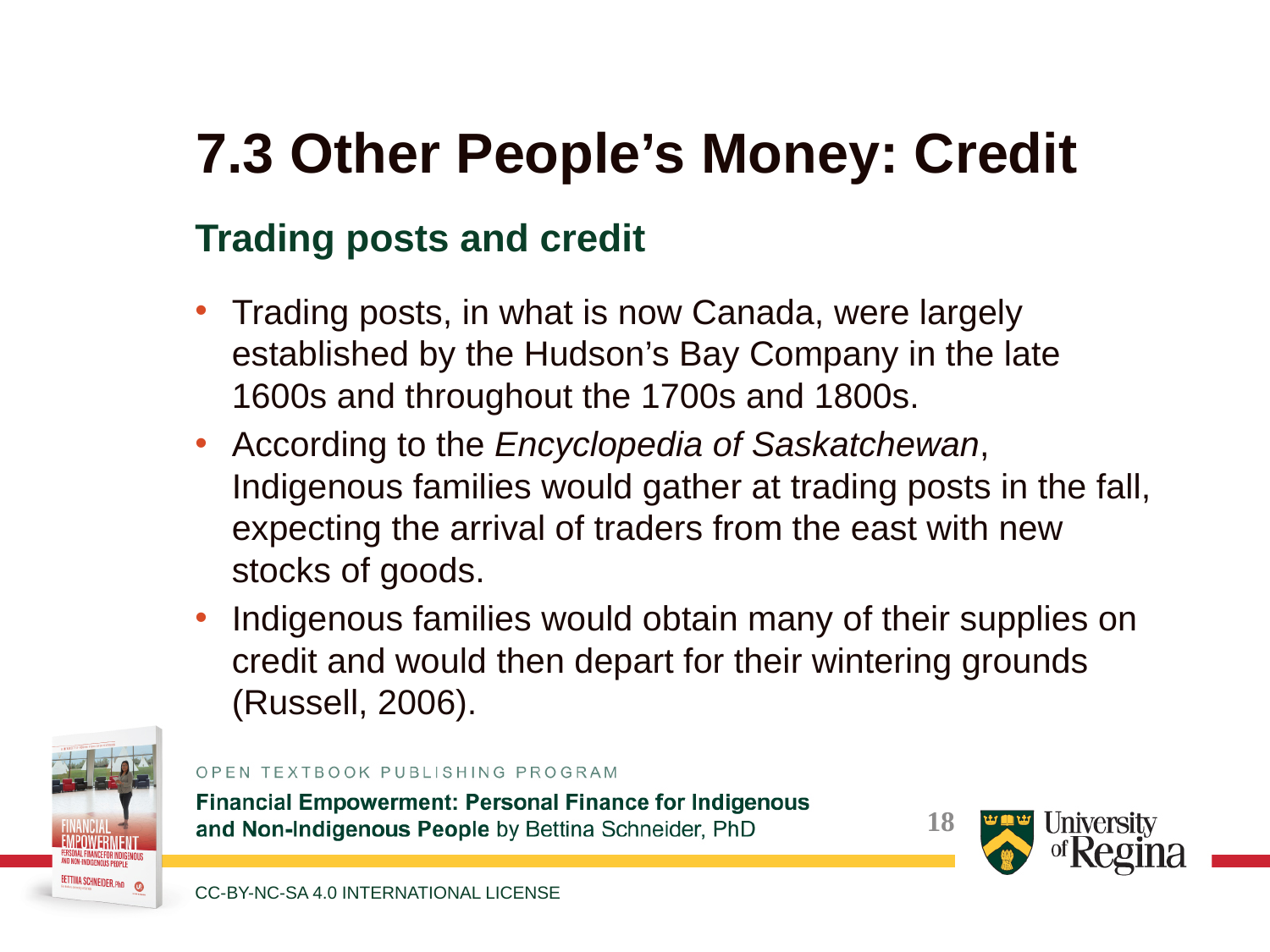

# 7.3 Other People’s Money: Credit
Trading posts and credit
Trading posts, in what is now Canada, were largely established by the Hudson’s Bay Company in the late 1600s and throughout the 1700s and 1800s.
According to the Encyclopedia of Saskatchewan, Indigenous families would gather at trading posts in the fall, expecting the arrival of traders from the east with new stocks of goods.
Indigenous families would obtain many of their supplies on credit and would then depart for their wintering grounds (Russell, 2006).
CC-BY-NC-SA 4.0 INTERNATIONAL LICENSE